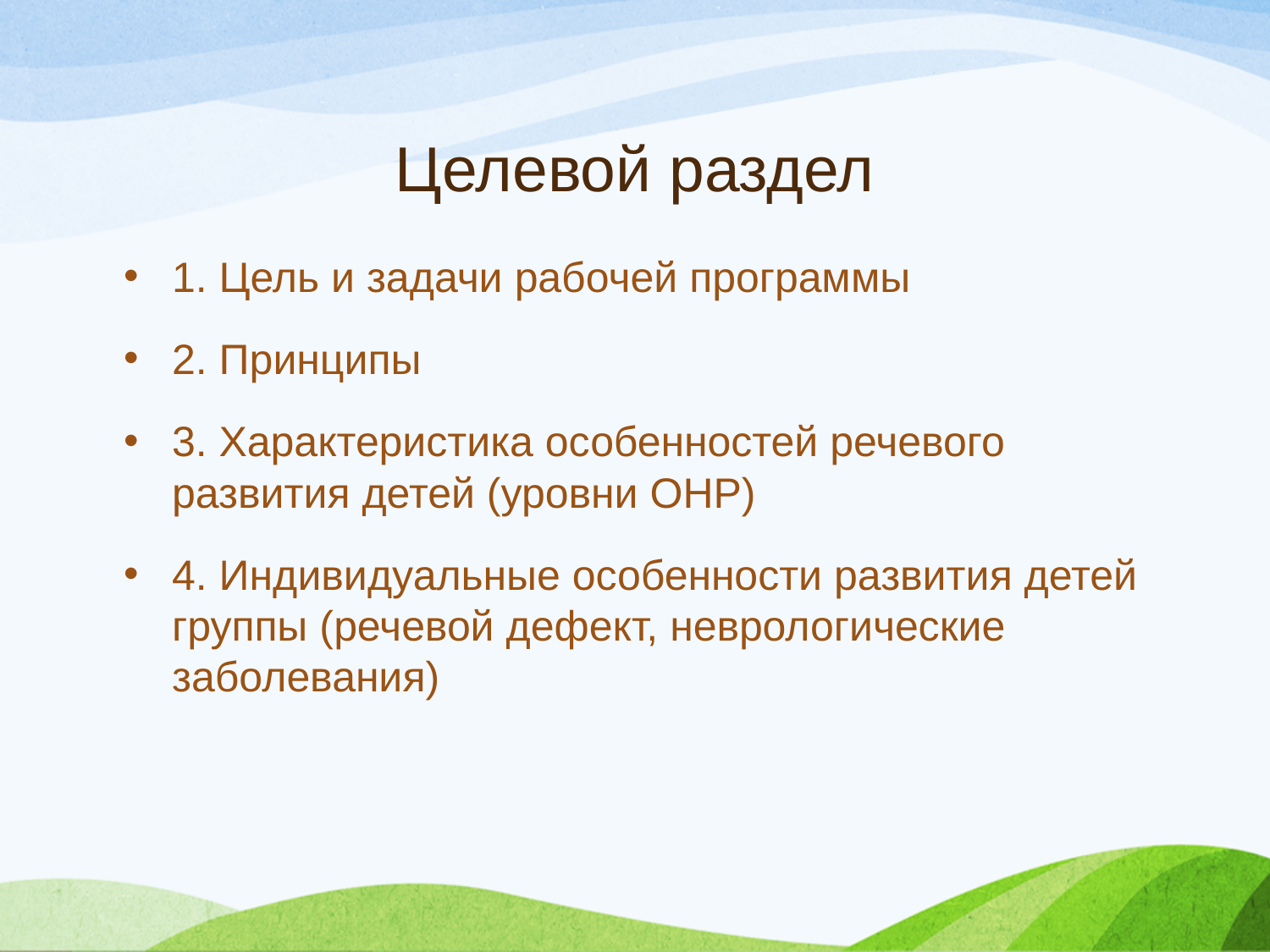

# Целевой раздел
1. Цель и задачи рабочей программы
2. Принципы
3. Характеристика особенностей речевого развития детей (уровни ОНР)
4. Индивидуальные особенности развития детей группы (речевой дефект, неврологические заболевания)